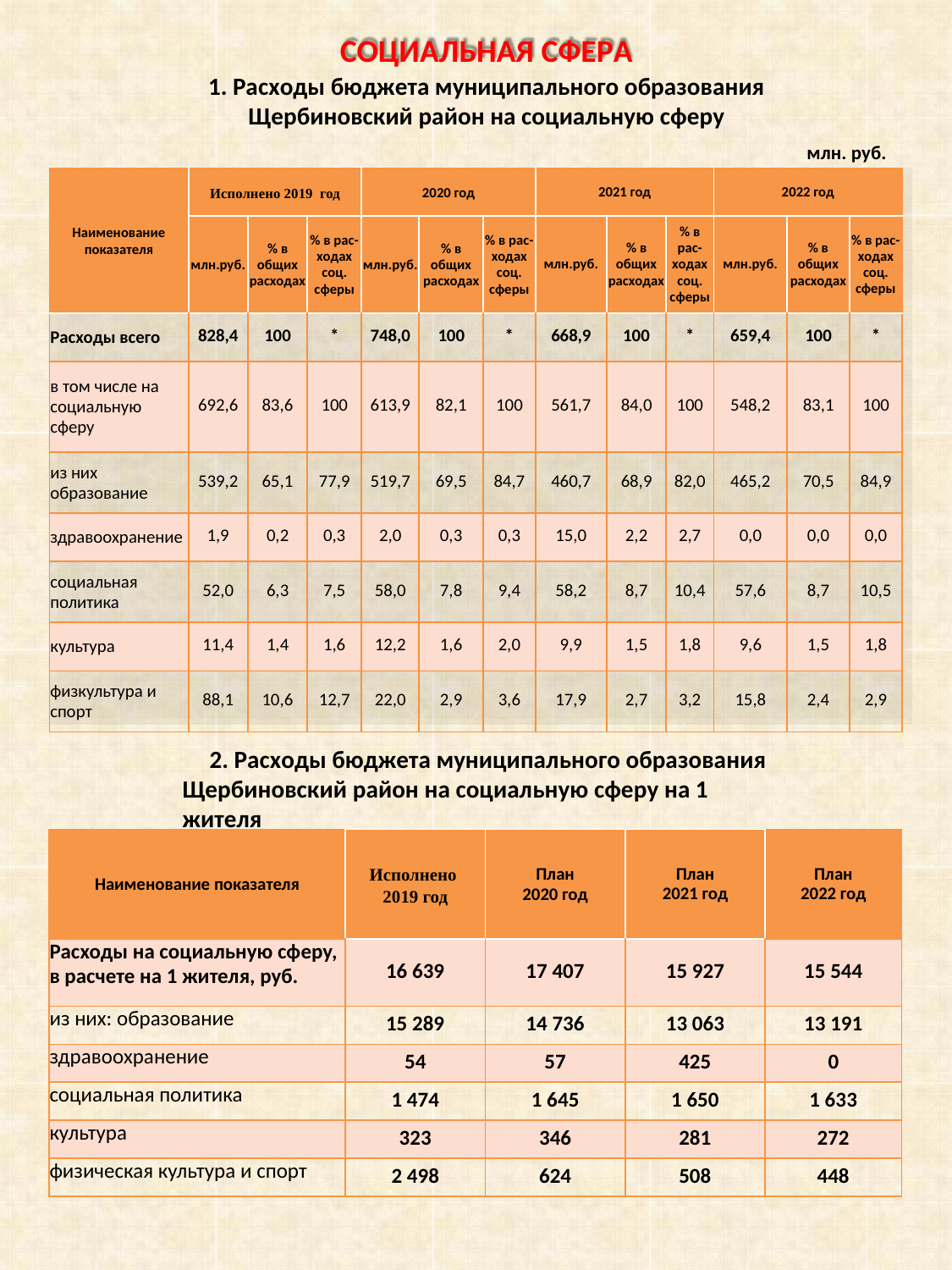

СОЦИАЛЬНАЯ СФЕРА
1. Расходы бюджета муниципального образования
Щербиновский район на социальную сферу
млн. руб.

| Наименование показателя | Исполнено 2019 год |  |  | 2020 год |  |  | 2021 год |  |  | 2022 год |  |  |
| --- | --- | --- | --- | --- | --- | --- | --- | --- | --- | --- | --- | --- |
|  | млн.руб. | % в общих расходах | % в рас- ходах соц. сферы | млн.руб. | % в общих расходах | % в рас- ходах соц. сферы | млн.руб. | % в общих расходах | % в рас- ходах соц. сферы | млн.руб. | % в общих расходах | % в рас- ходах соц. сферы |
| Расходы всего | 828,4 | 100 | \* | 748,0 | 100 | \* | 668,9 | 100 | \* | 659,4 | 100 | \* |
| в том числе на социальную сферу | 692,6 | 83,6 | 100 | 613,9 | 82,1 | 100 | 561,7 | 84,0 | 100 | 548,2 | 83,1 | 100 |
| из них образование | 539,2 | 65,1 | 77,9 | 519,7 | 69,5 | 84,7 | 460,7 | 68,9 | 82,0 | 465,2 | 70,5 | 84,9 |
| здравоохранение | 1,9 | 0,2 | 0,3 | 2,0 | 0,3 | 0,3 | 15,0 | 2,2 | 2,7 | 0,0 | 0,0 | 0,0 |
| социальная политика | 52,0 | 6,3 | 7,5 | 58,0 | 7,8 | 9,4 | 58,2 | 8,7 | 10,4 | 57,6 | 8,7 | 10,5 |
| культура | 11,4 | 1,4 | 1,6 | 12,2 | 1,6 | 2,0 | 9,9 | 1,5 | 1,8 | 9,6 | 1,5 | 1,8 |
| физкультура и спорт | 88,1 | 10,6 | 12,7 | 22,0 | 2,9 | 3,6 | 17,9 | 2,7 | 3,2 | 15,8 | 2,4 | 2,9 |
2. Расходы бюджета муниципального образования Щербиновский район на социальную сферу на 1 жителя
руб.
| Наименование показателя | Исполнено 2019 год | План 2020 год | План 2021 год | План 2022 год |
| --- | --- | --- | --- | --- |
| Расходы на социальную сферу, в расчете на 1 жителя, руб. | 16 639 | 17 407 | 15 927 | 15 544 |
| из них: образование | 15 289 | 14 736 | 13 063 | 13 191 |
| здравоохранение | 54 | 57 | 425 | 0 |
| социальная политика | 1 474 | 1 645 | 1 650 | 1 633 |
| культура | 323 | 346 | 281 | 272 |
| физическая культура и спорт | 2 498 | 624 | 508 | 448 |